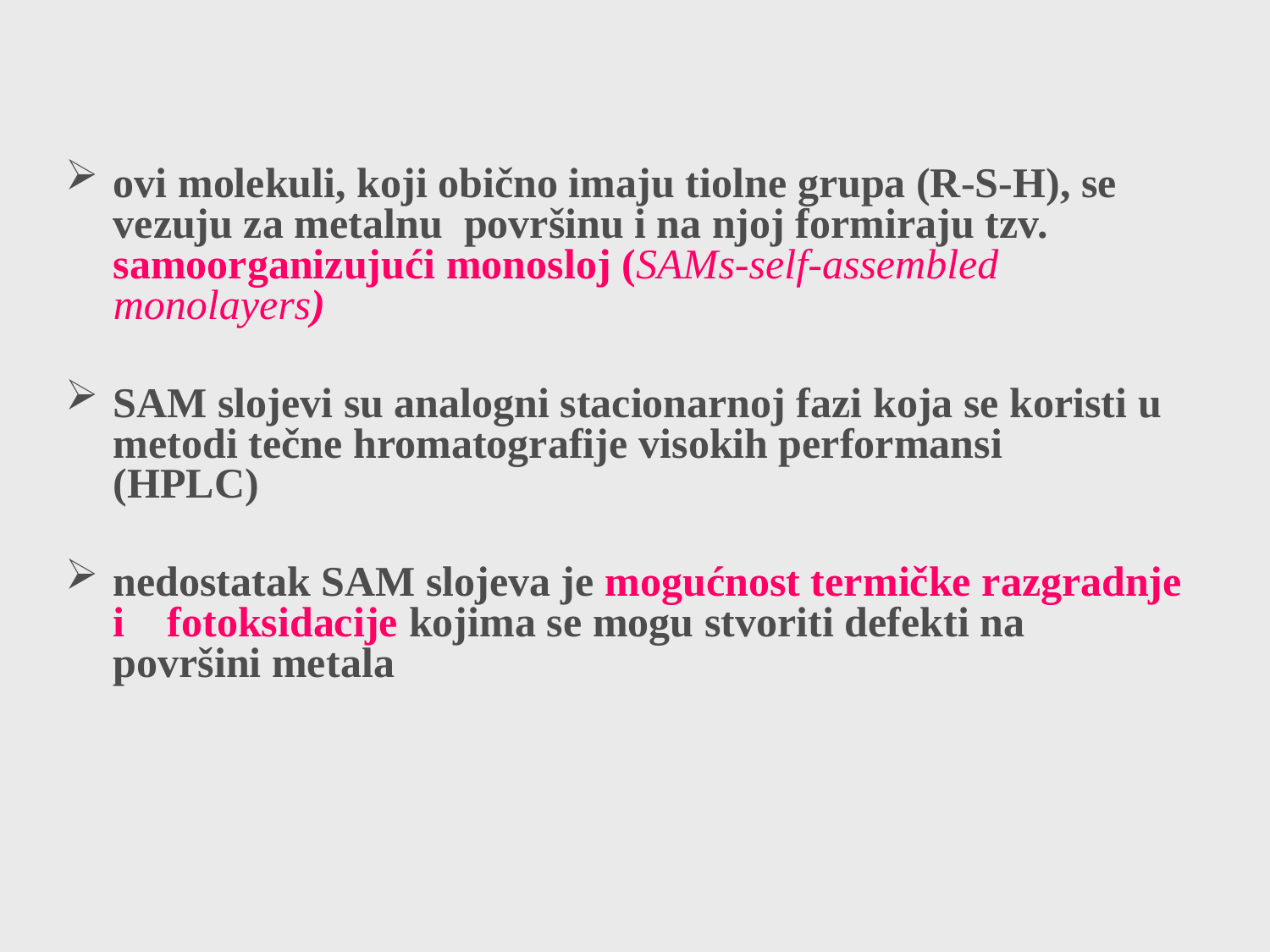

ovi molekuli, koji obično imaju tiolne grupa (R-S-H), se vezuju za metalnu  površinu i na njoj formiraju tzv. samoorganizujući monosloj (SAMs-self-assembled monolayers)

SAM slojevi su analogni stacionarnoj fazi koja se koristi u metodi tečne hromatografije visokih performansi    (HPLC)

nedostatak SAM slojeva je mogućnost termičke razgradnje i    fotoksidacije kojima se mogu stvoriti defekti na površini metala